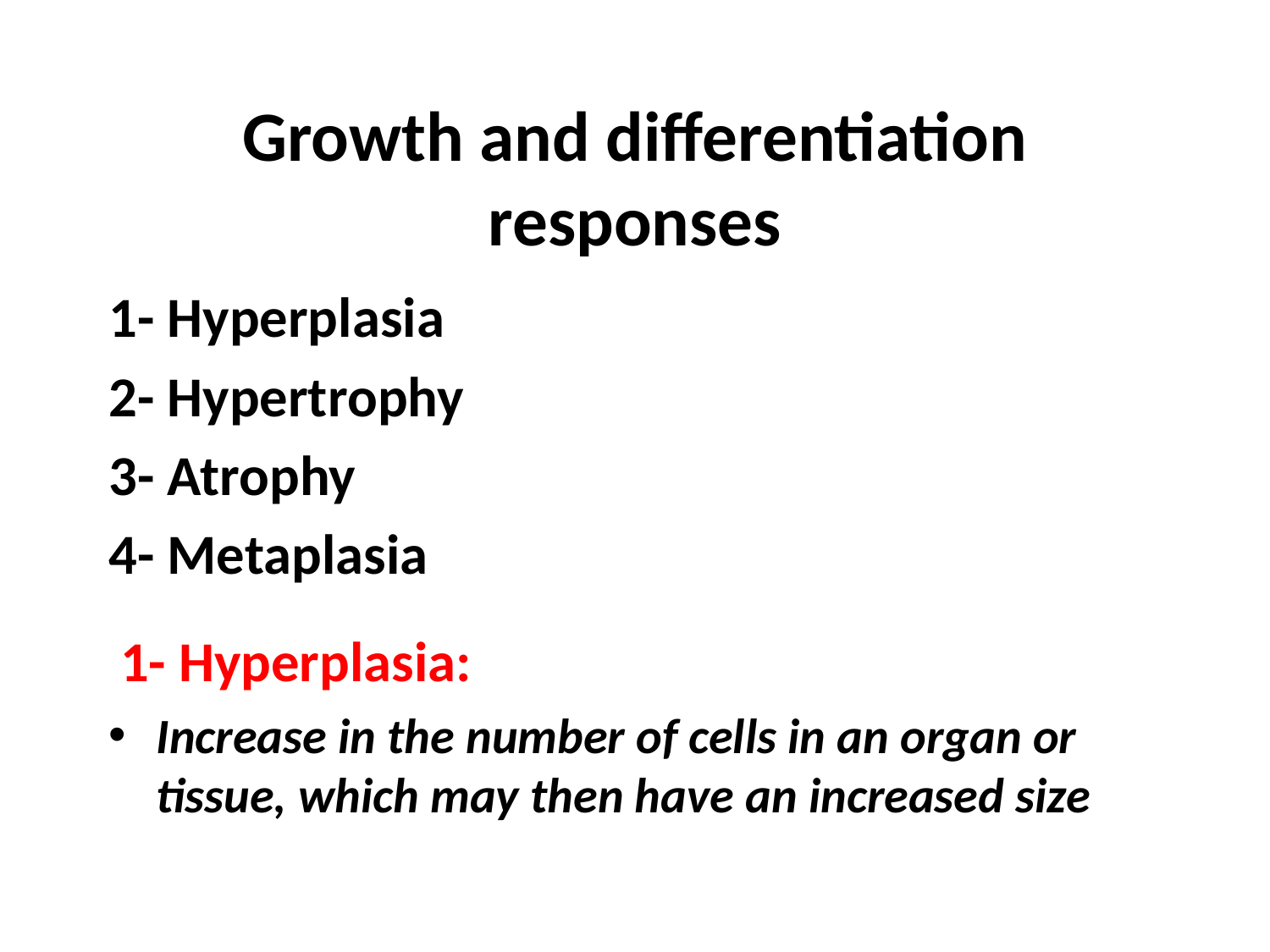

Growth and differentiation responses
1- Hyperplasia
2- Hypertrophy
3- Atrophy
4- Metaplasia
1- Hyperplasia:
Increase in the number of cells in an organ or tissue, which may then have an increased size